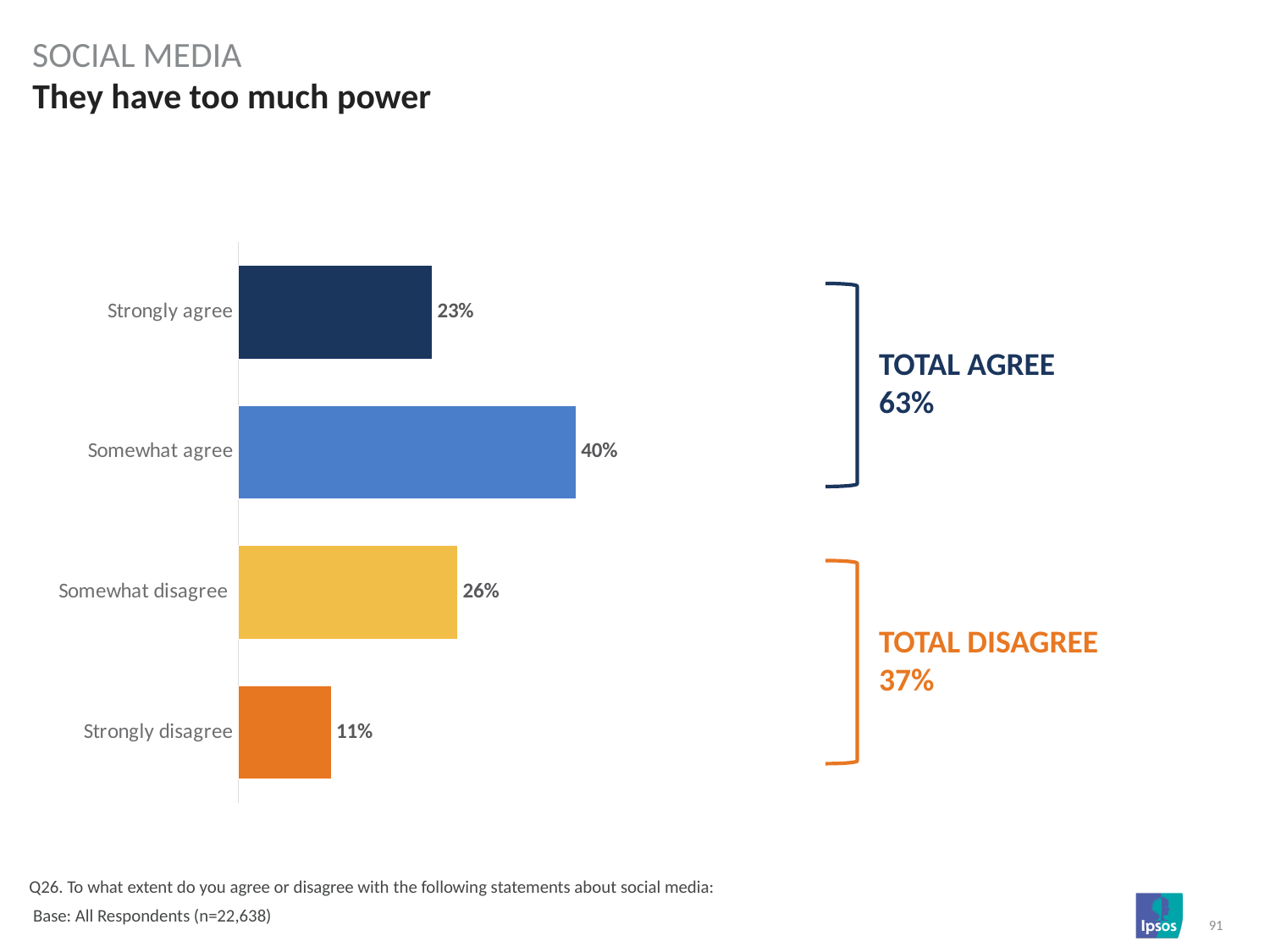

Social media
# They have too much power

### Chart

| Category | Column1 |
|---|---|
| Strongly agree | 0.23 |
| Somewhat agree | 0.4 |
| Somewhat disagree  | 0.26 |
| Strongly disagree | 0.11 |
TOTAL AGREE
63%

TOTAL DISAGREE
37%
Q26. To what extent do you agree or disagree with the following statements about social media:
 Base: All Respondents (n=22,638)